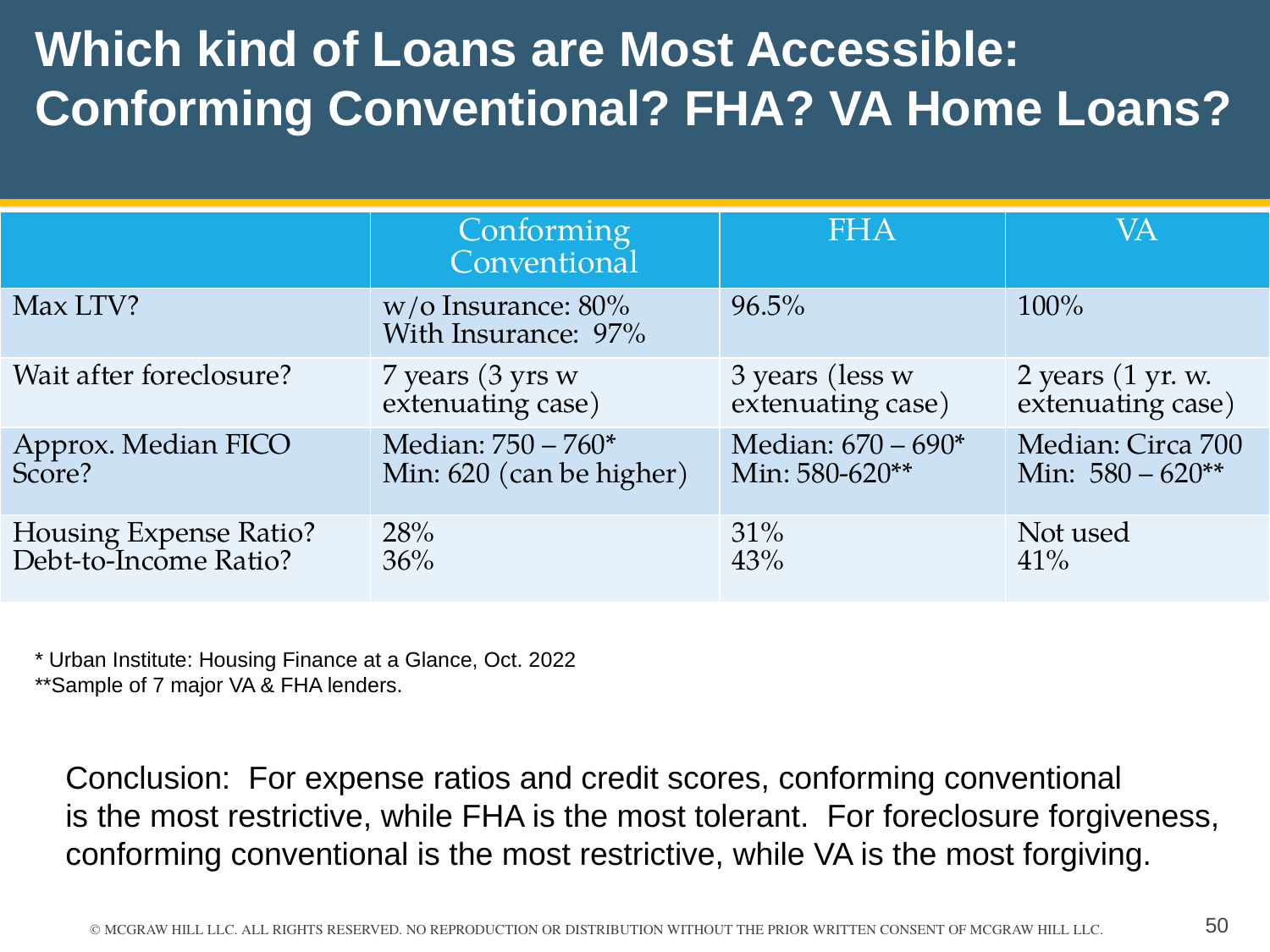

# Which kind of Loans are Most Accessible: Conforming Conventional? FHA? VA Home Loans?
|  | Conforming Conventional | FHA | VA |
| --- | --- | --- | --- |
| Max LTV? | w/o Insurance: 80% With Insurance: 97% | 96.5% | 100% |
| Wait after foreclosure? | 7 years (3 yrs w extenuating case) | 3 years (less w extenuating case) | 2 years (1 yr. w. extenuating case) |
| Approx. Median FICO Score? | Median: 750 – 760\* Min: 620 (can be higher) | Median: 670 – 690\* Min: 580-620\*\* | Median: Circa 700 Min: 580 – 620\*\* |
| Housing Expense Ratio? Debt-to-Income Ratio? | 28% 36% | 31% 43% | Not used 41% |
* Urban Institute: Housing Finance at a Glance, Oct. 2022
**Sample of 7 major VA & FHA lenders.
Conclusion:  For expense ratios and credit scores, conforming conventional
is the most restrictive, while FHA is the most tolerant.  For foreclosure forgiveness,
conforming conventional is the most restrictive, while VA is the most forgiving.
© MCGRAW HILL LLC. ALL RIGHTS RESERVED. NO REPRODUCTION OR DISTRIBUTION WITHOUT THE PRIOR WRITTEN CONSENT OF MCGRAW HILL LLC.
50